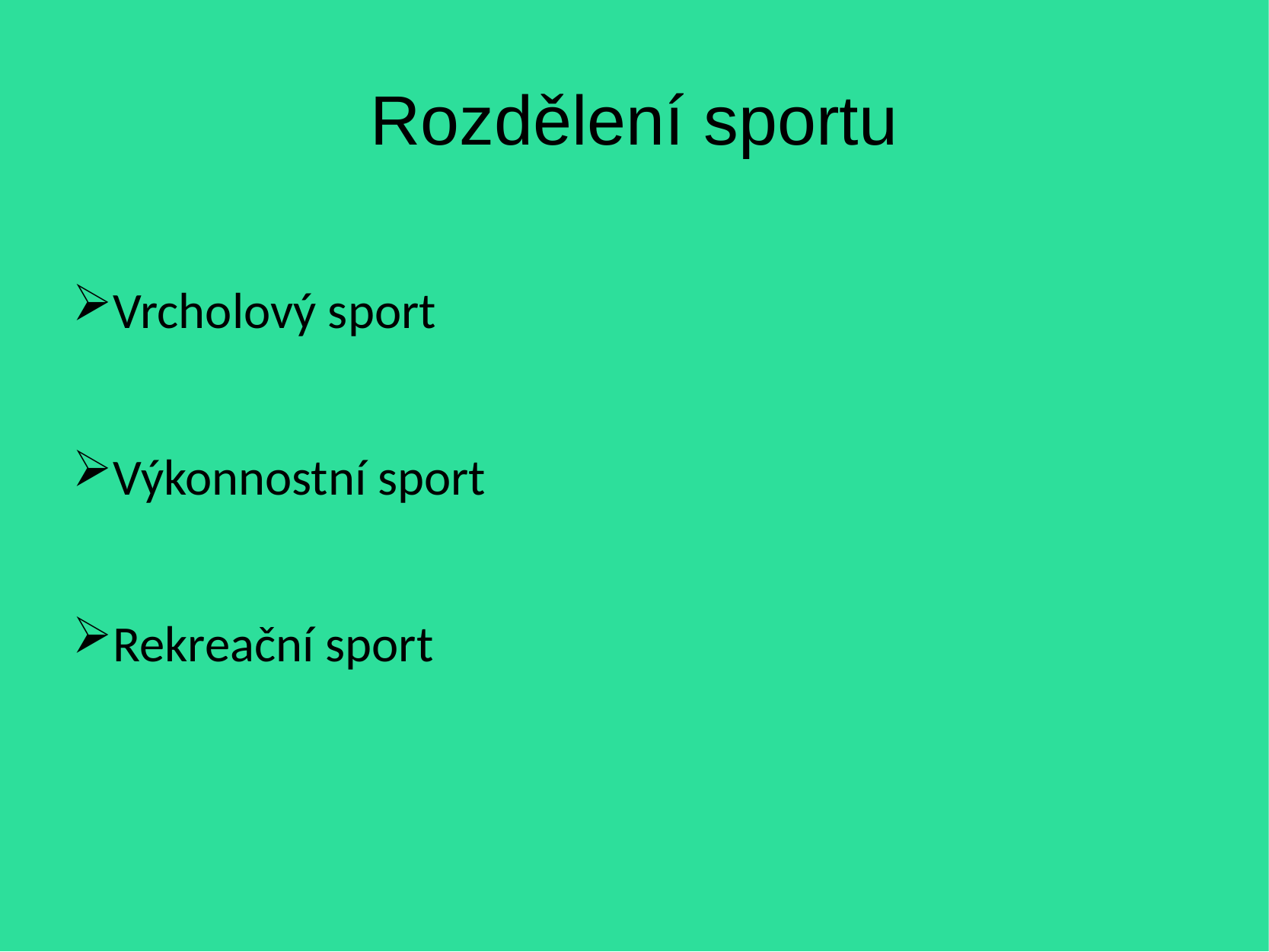

# Rozdělení sportu
Vrcholový sport

Výkonnostní sport

Rekreační sport